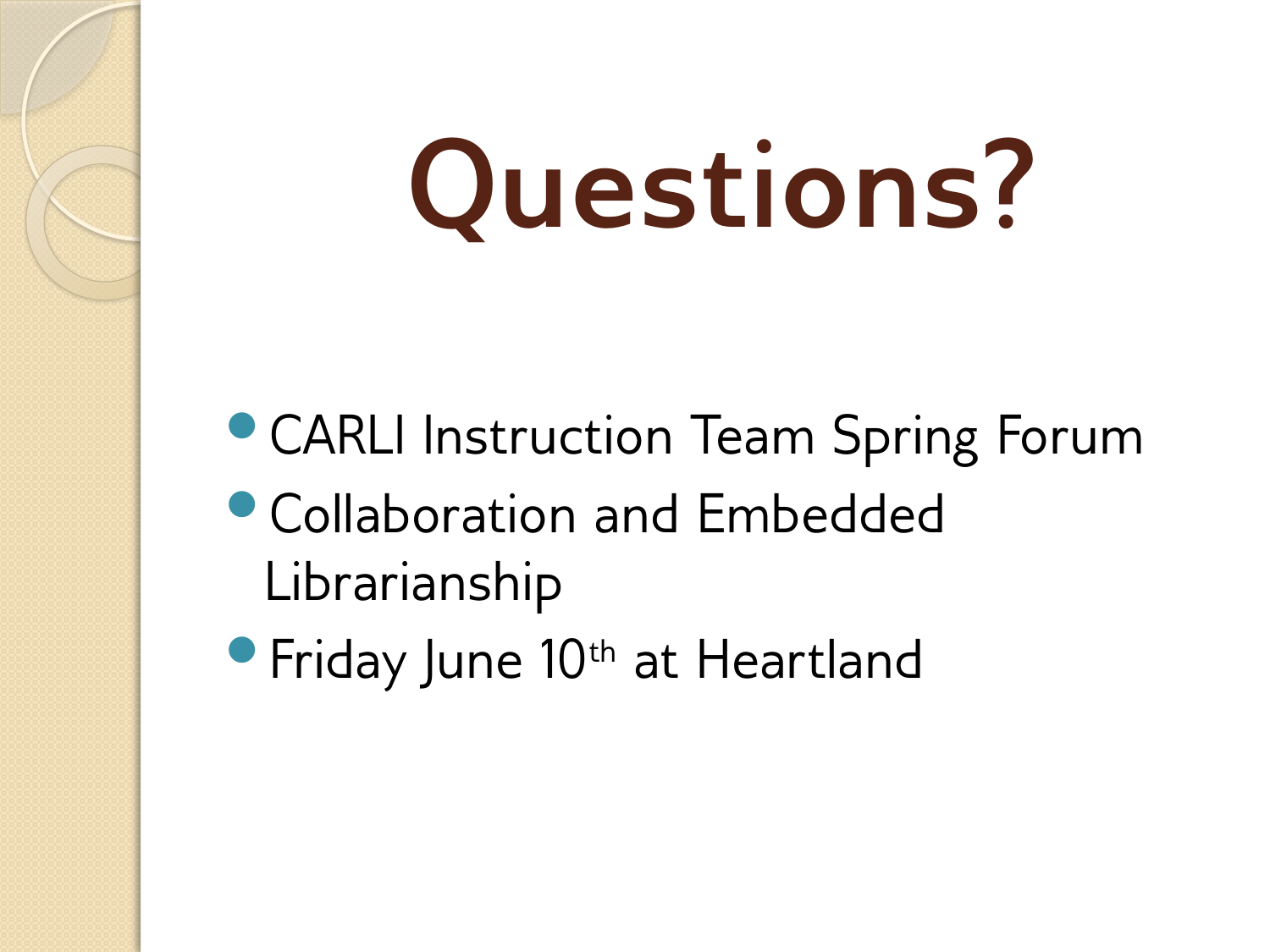

# Questions?
CARLI Instruction Team Spring Forum
Collaboration and Embedded Librarianship
Friday June 10th at Heartland